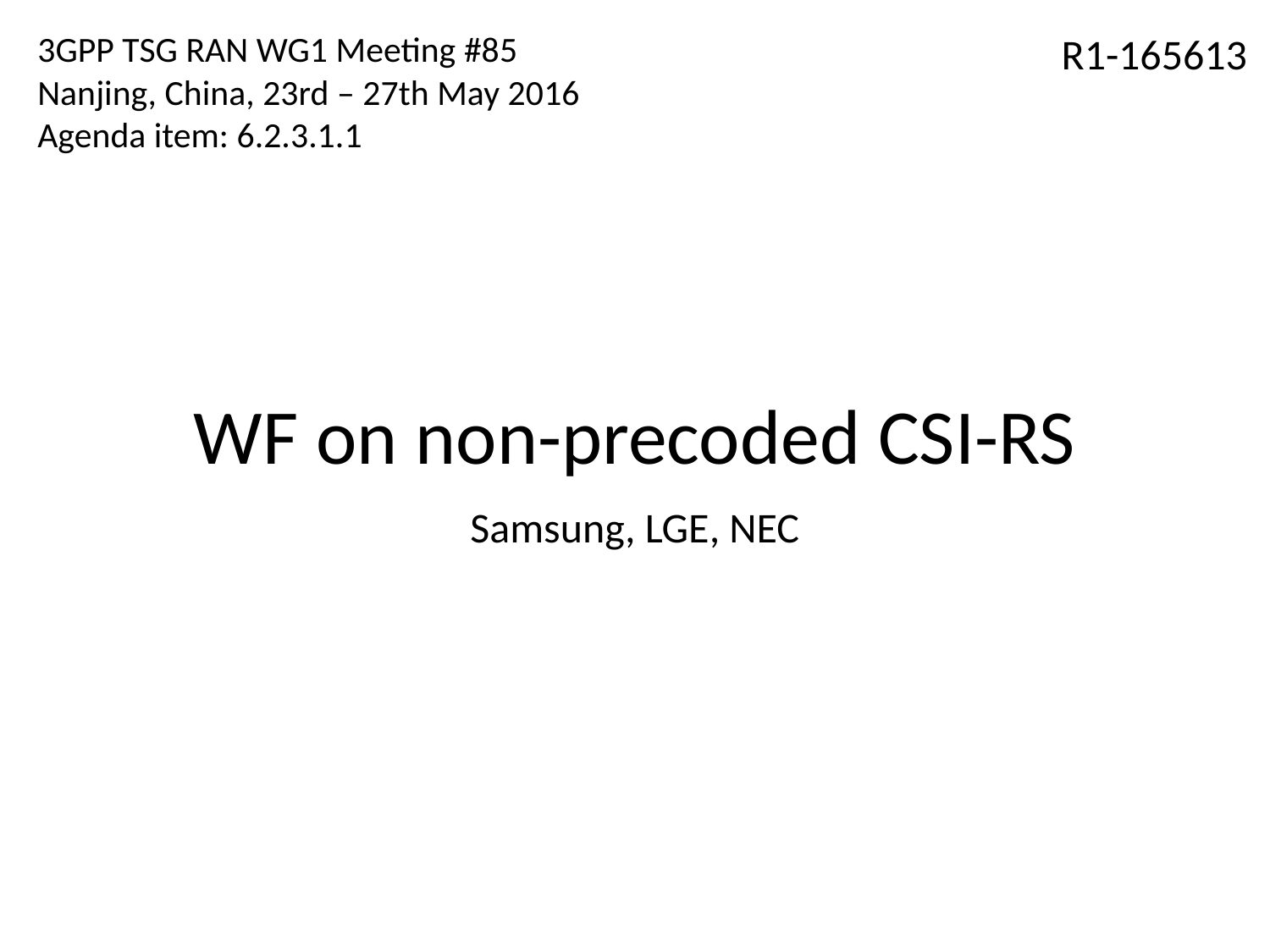

3GPP TSG RAN WG1 Meeting #85
Nanjing, China, 23rd – 27th May 2016
Agenda item: 6.2.3.1.1
R1-165613
# WF on non-precoded CSI-RS
Samsung, LGE, NEC